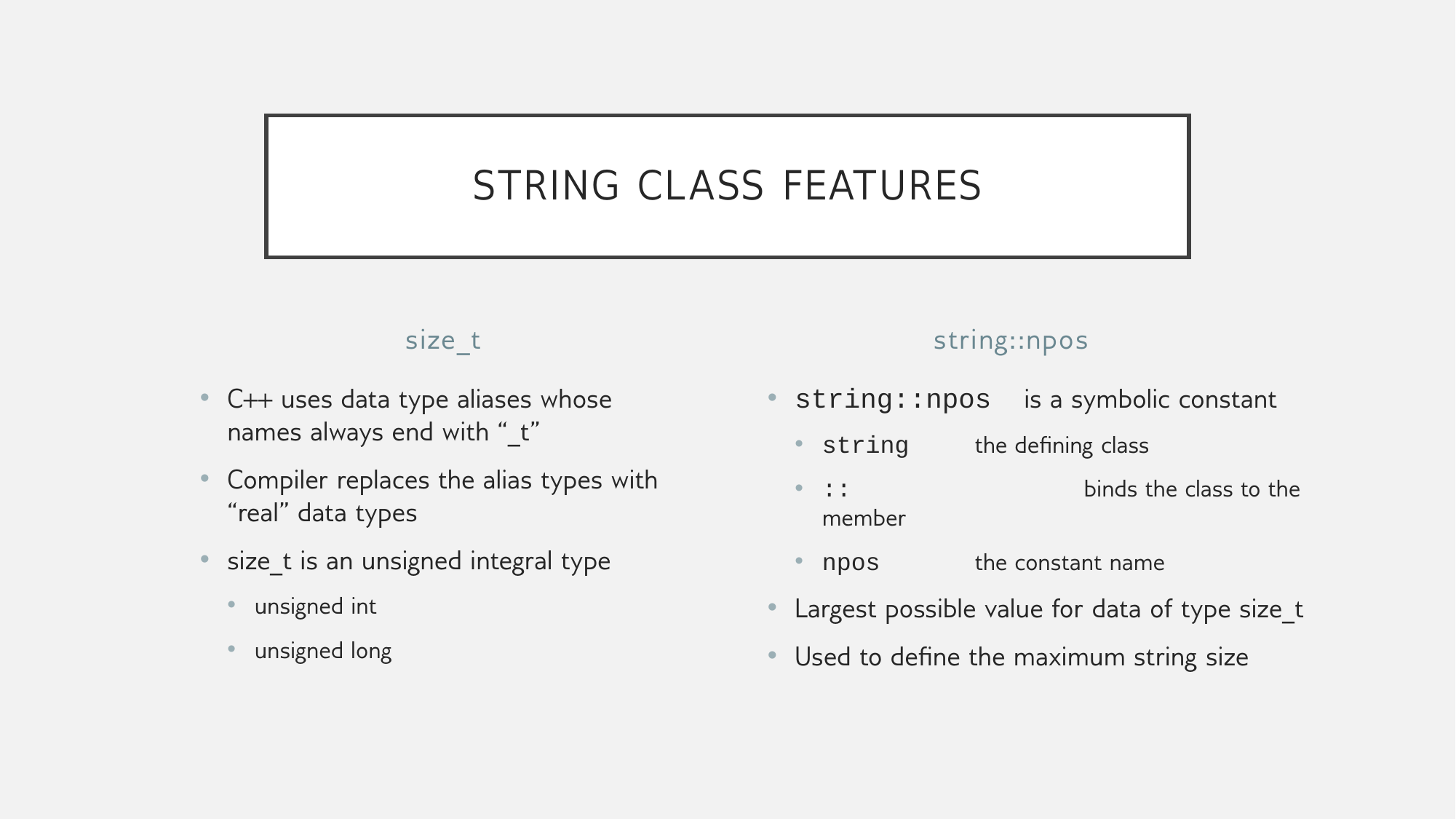

# String Class Features
size_t
string::npos
C++ uses data type aliases whose names always end with “_t”
Compiler replaces the alias types with “real” data types
size_t is an unsigned integral type
unsigned int
unsigned long
string::npos  is a symbolic constant
string	      the defining class
::		      binds the class to the member
npos	      the constant name
Largest possible value for data of type size_t
Used to define the maximum string size